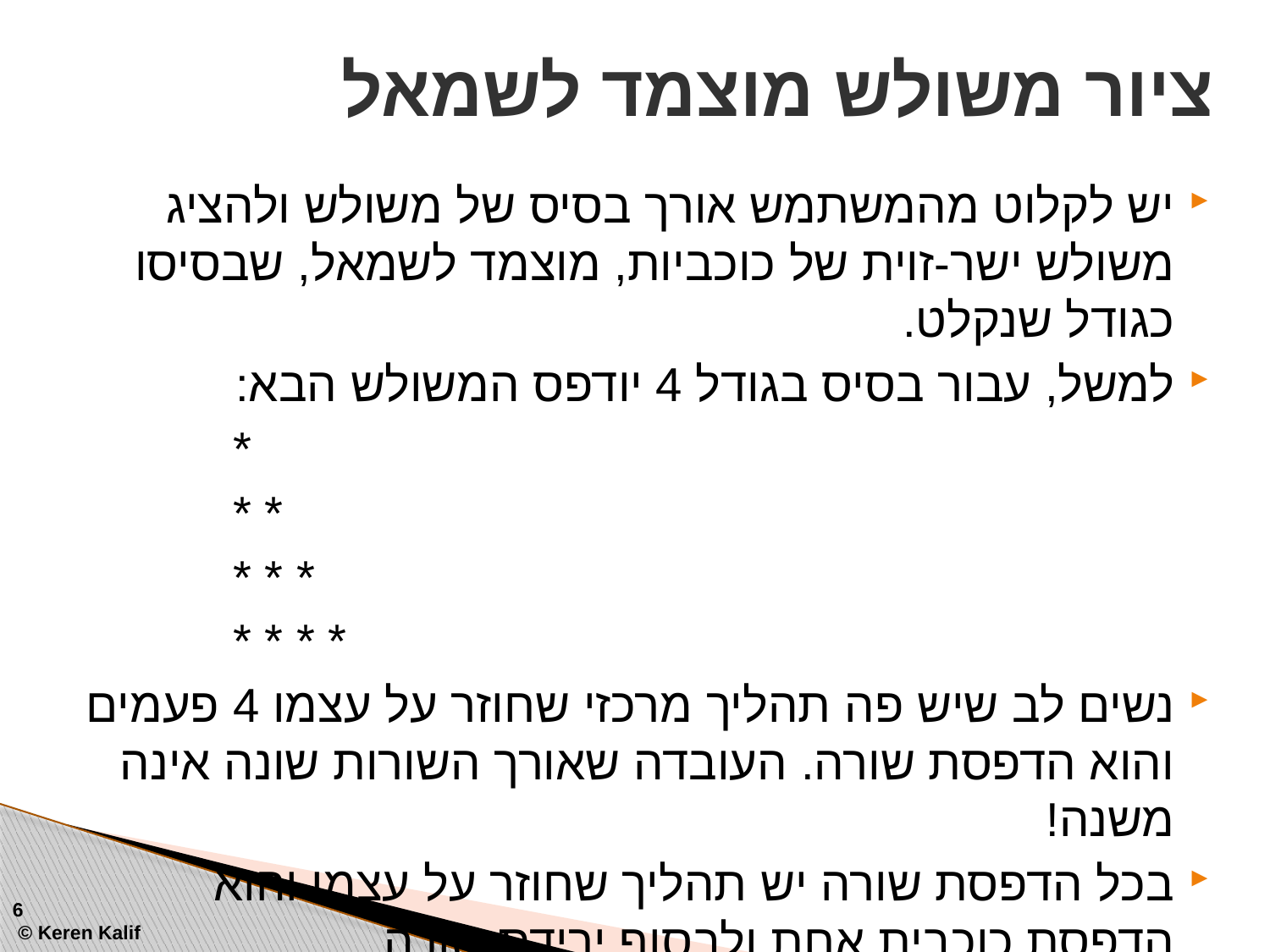

# ציור משולש מוצמד לשמאל
יש לקלוט מהמשתמש אורך בסיס של משולש ולהציג משולש ישר-זוית של כוכביות, מוצמד לשמאל, שבסיסו כגודל שנקלט.
למשל, עבור בסיס בגודל 4 יודפס המשולש הבא:
		*
		* *
		* * *
		* * * *
נשים לב שיש פה תהליך מרכזי שחוזר על עצמו 4 פעמים והוא הדפסת שורה. העובדה שאורך השורות שונה אינה משנה!
בכל הדפסת שורה יש תהליך שחוזר על עצמו והוא הדפסת כוכבית אחת ולבסוף ירידת שורה.

6
 © Keren Kalif